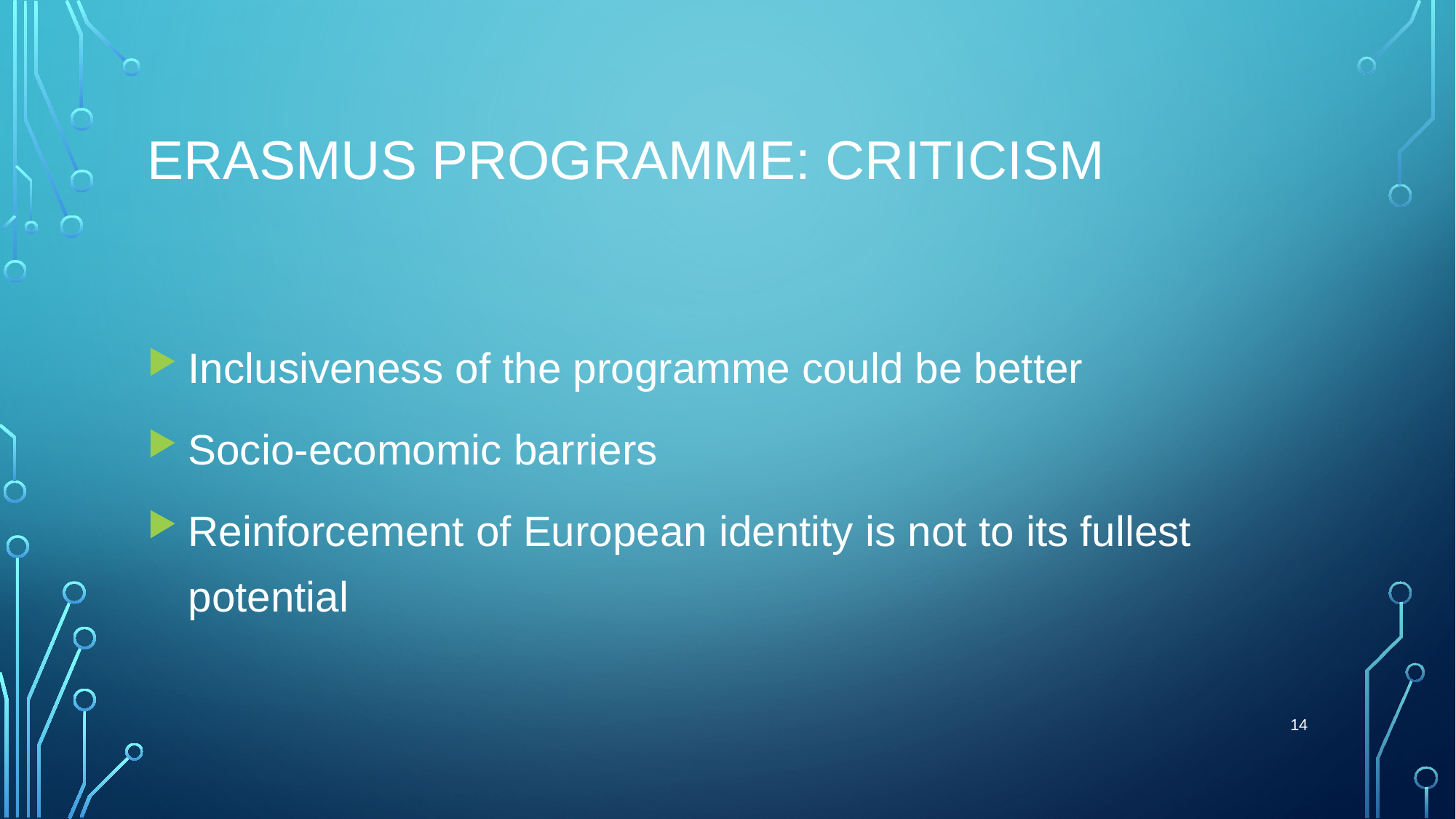

# Erasmus Programme: Criticism
Inclusiveness of the programme could be better
Socio-ecomomic barriers
Reinforcement of European identity is not to its fullest potential
14